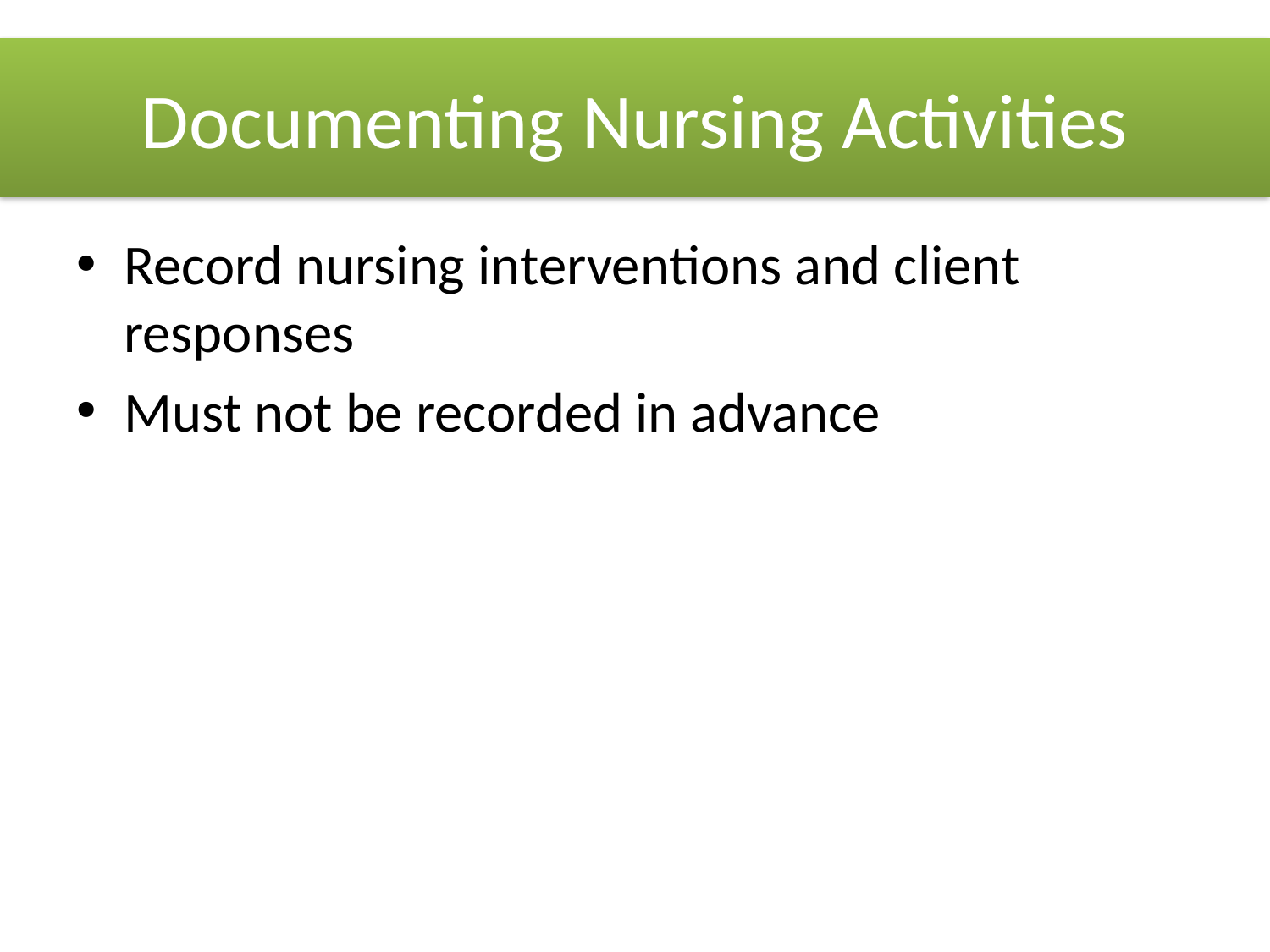

# Documenting Nursing Activities
Record nursing interventions and client responses
Must not be recorded in advance